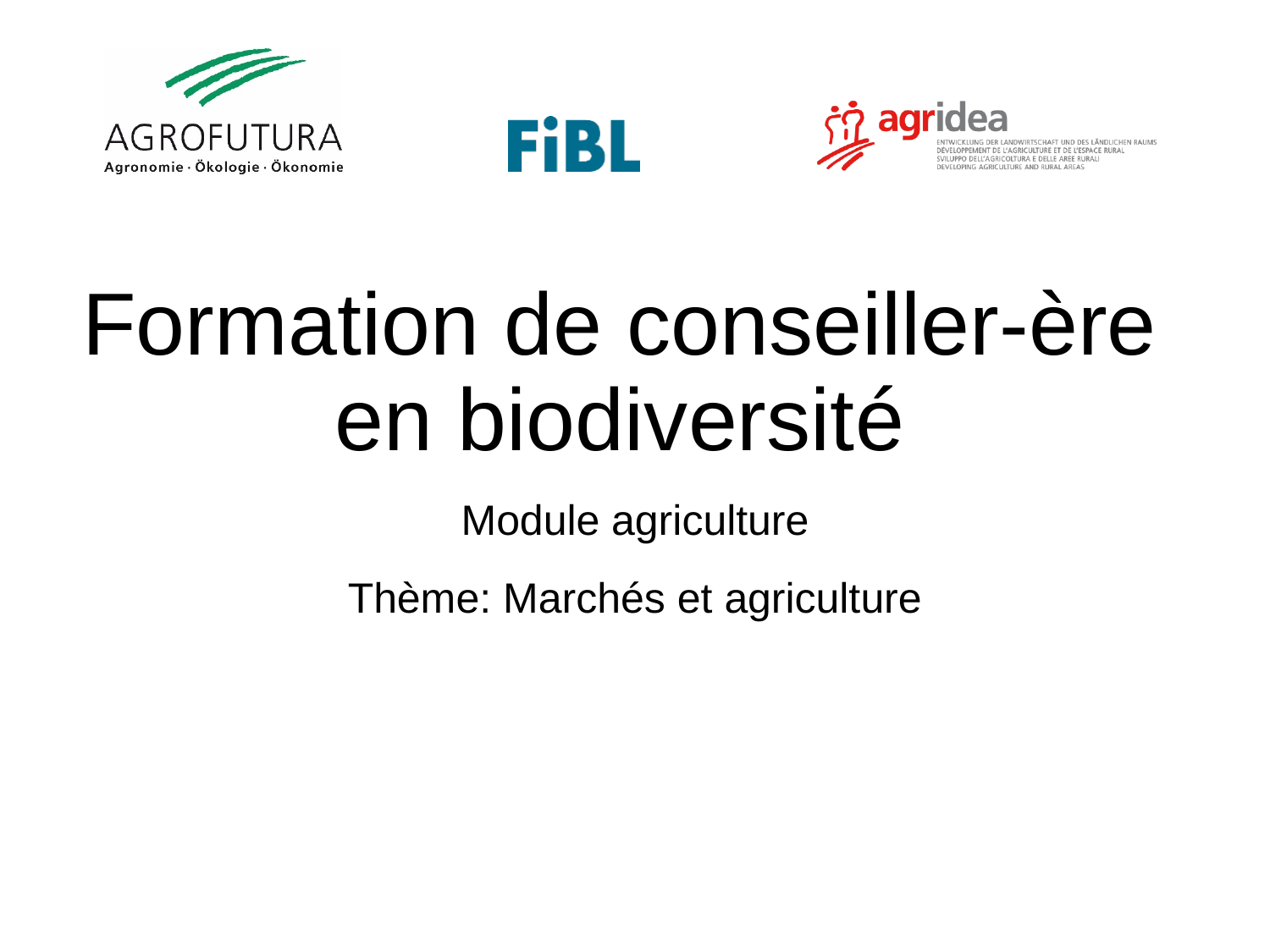

# Formation de conseiller-ère en biodiversité
Module agriculture
Thème: Marchés et agriculture